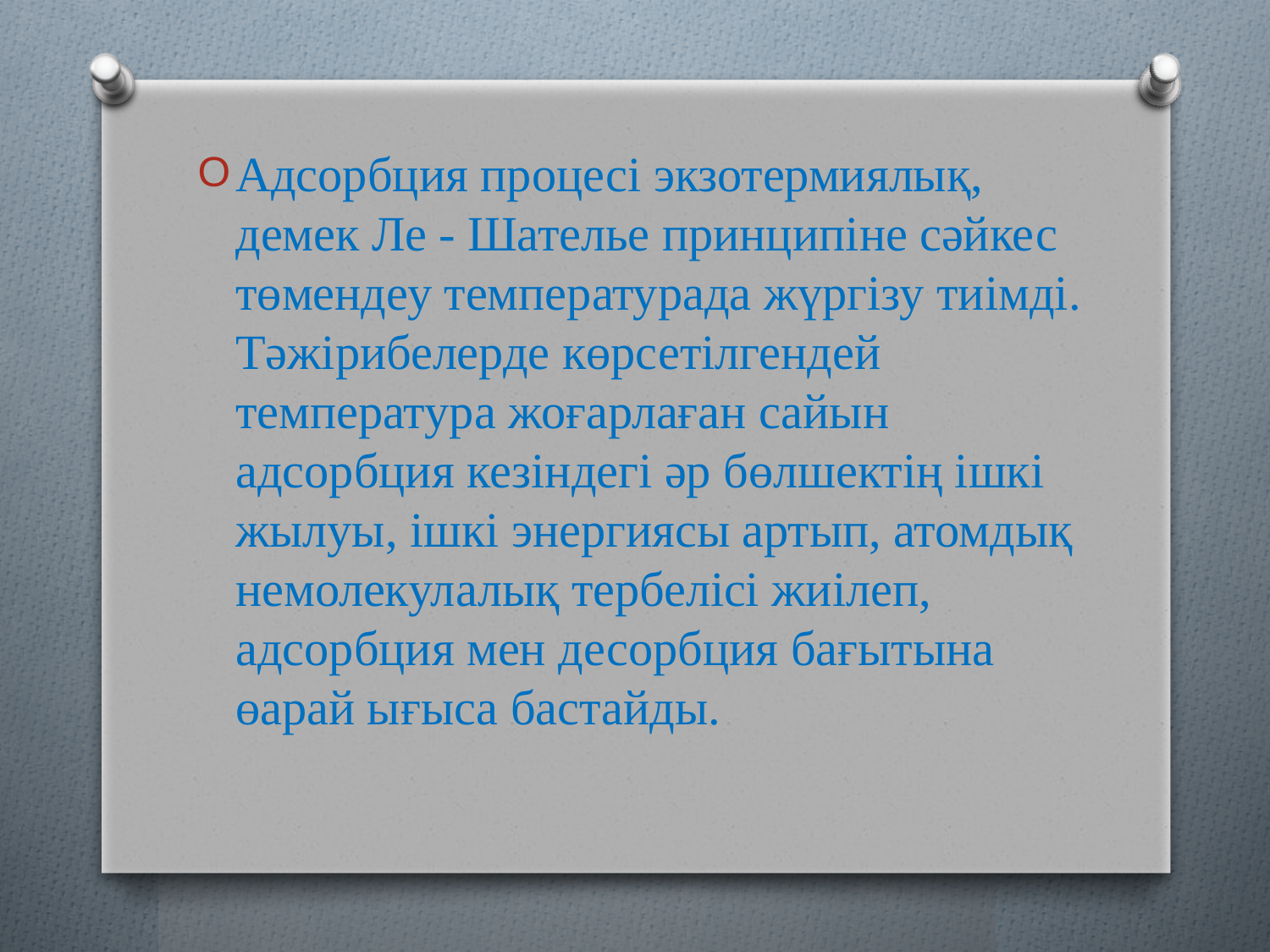

Адсорбция процесі экзотермиялық, демек Ле - Шателье принципіне сәйкес төмендеу температурада жүргізу тиімді. Тәжірибелерде көрсетілгендей температура жоғарлаған сайын адсорбция кезіндегі әр бөлшектің ішкі жылуы, ішкі энергиясы артып, атомдық немолекулалық тербелісі жиілеп, адсорбция мен десорбция бағытына өарай ығыса бастайды.